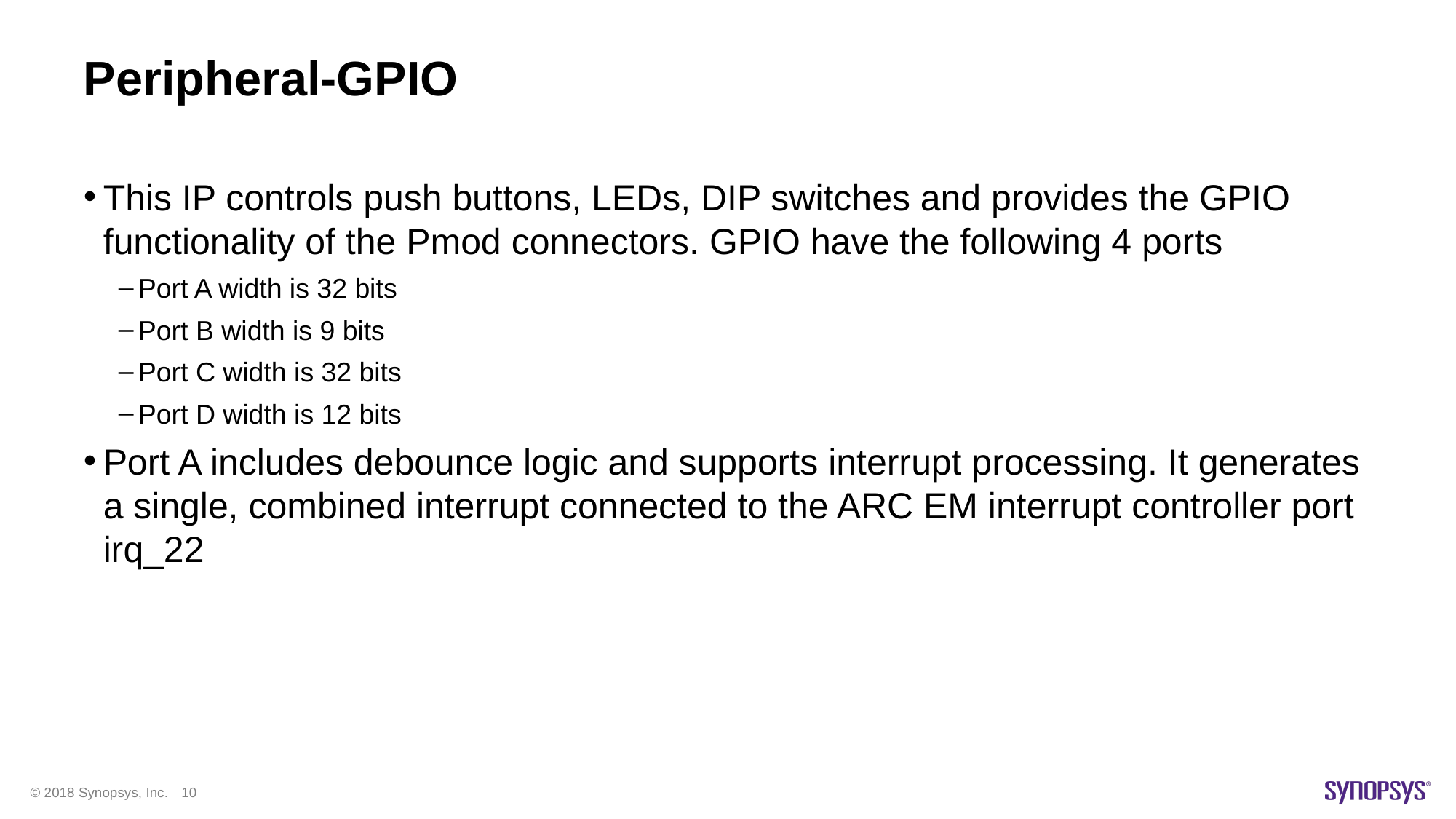

# Peripheral-GPIO
This IP controls push buttons, LEDs, DIP switches and provides the GPIO functionality of the Pmod connectors. GPIO have the following 4 ports
Port A width is 32 bits
Port B width is 9 bits
Port C width is 32 bits
Port D width is 12 bits
Port A includes debounce logic and supports interrupt processing. It generates a single, combined interrupt connected to the ARC EM interrupt controller port irq_22